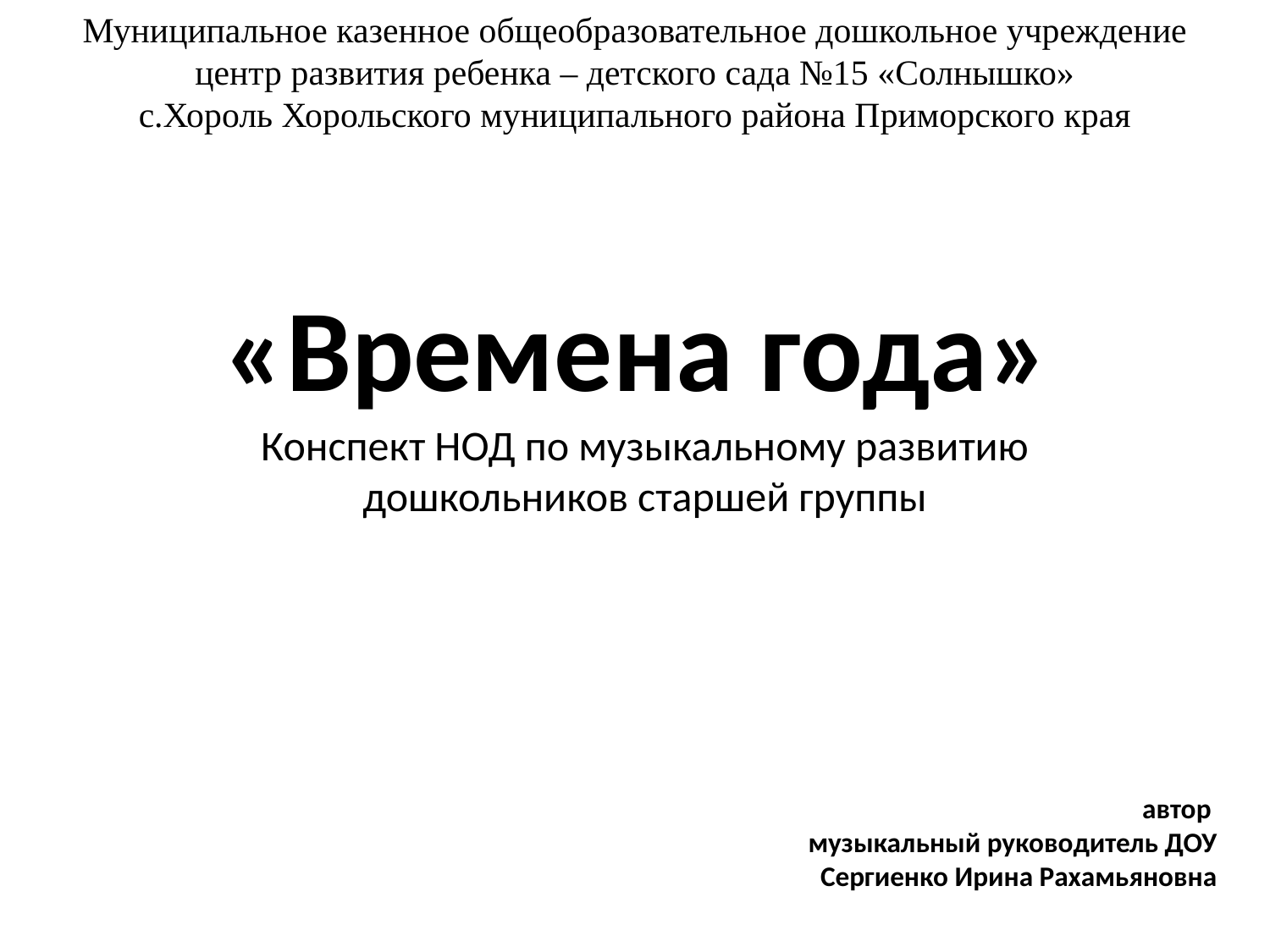

Муниципальное казенное общеобразовательное дошкольное учреждение центр развития ребенка – детского сада №15 «Солнышко»
с.Хороль Хорольского муниципального района Приморского края

«Времена года»
Конспект НОД по музыкальному развитию дошкольников старшей группы
автор
музыкальный руководитель ДОУ
Сергиенко Ирина Рахамьяновна